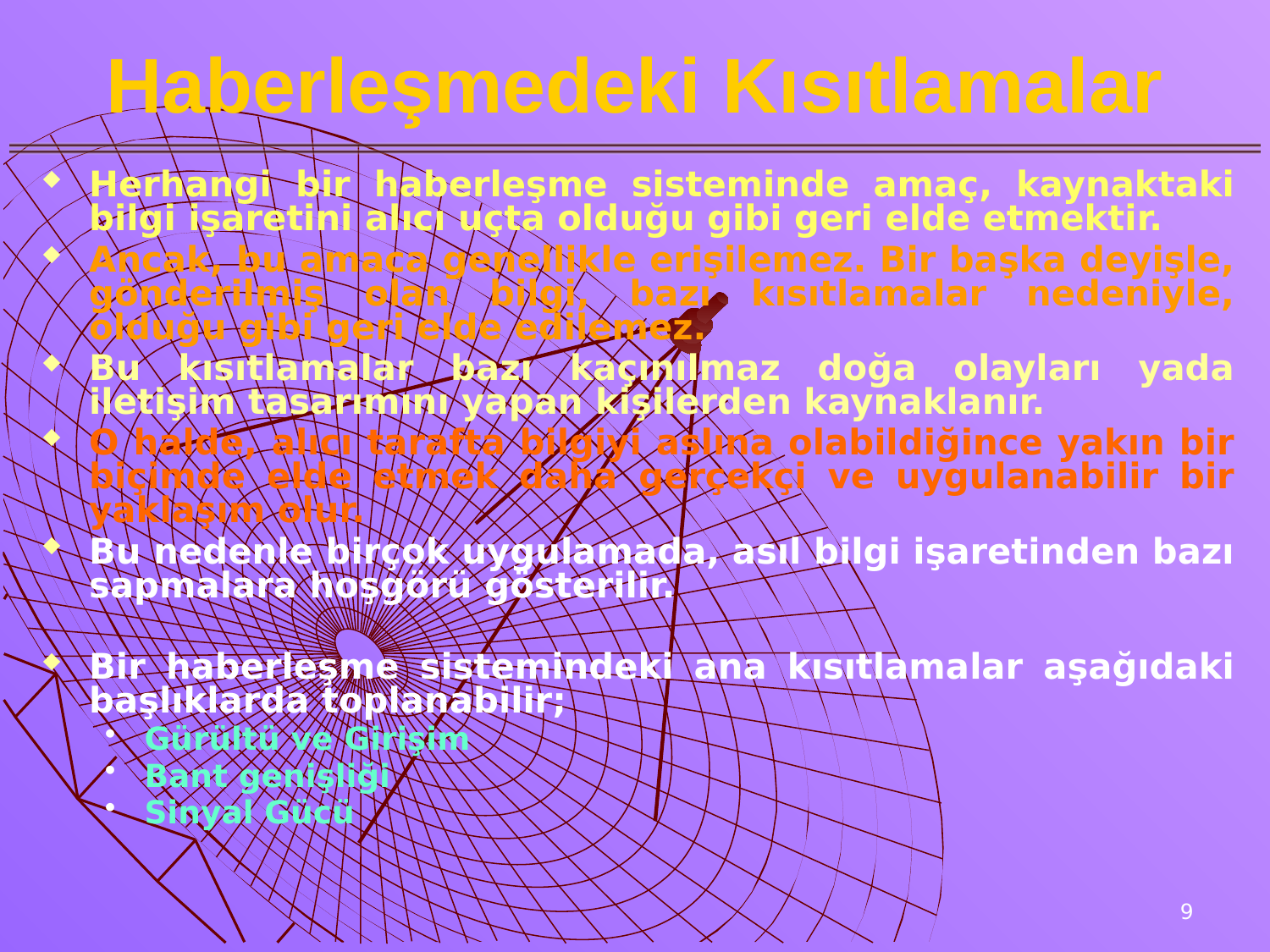

# Haberleşmedeki Kısıtlamalar
Herhangi bir haberleşme sisteminde amaç, kaynaktaki bilgi işaretini alıcı uçta olduğu gibi geri elde etmektir.
Ancak, bu amaca genellikle erişilemez. Bir başka deyişle, gönderilmiş olan bilgi, bazı kısıtlamalar nedeniyle, olduğu gibi geri elde edilemez.
Bu kısıtlamalar bazı kaçınılmaz doğa olayları yada iletişim tasarımını yapan kişilerden kaynaklanır.
O halde, alıcı tarafta bilgiyi aslına olabildiğince yakın bir biçimde elde etmek daha gerçekçi ve uygulanabilir bir yaklaşım olur.
Bu nedenle birçok uygulamada, asıl bilgi işaretinden bazı sapmalara hoşgörü gösterilir.

Bir haberleşme sistemindeki ana kısıtlamalar aşağıdaki başlıklarda toplanabilir;
Gürültü ve Girişim
Bant genişliği
Sinyal Gücü
9